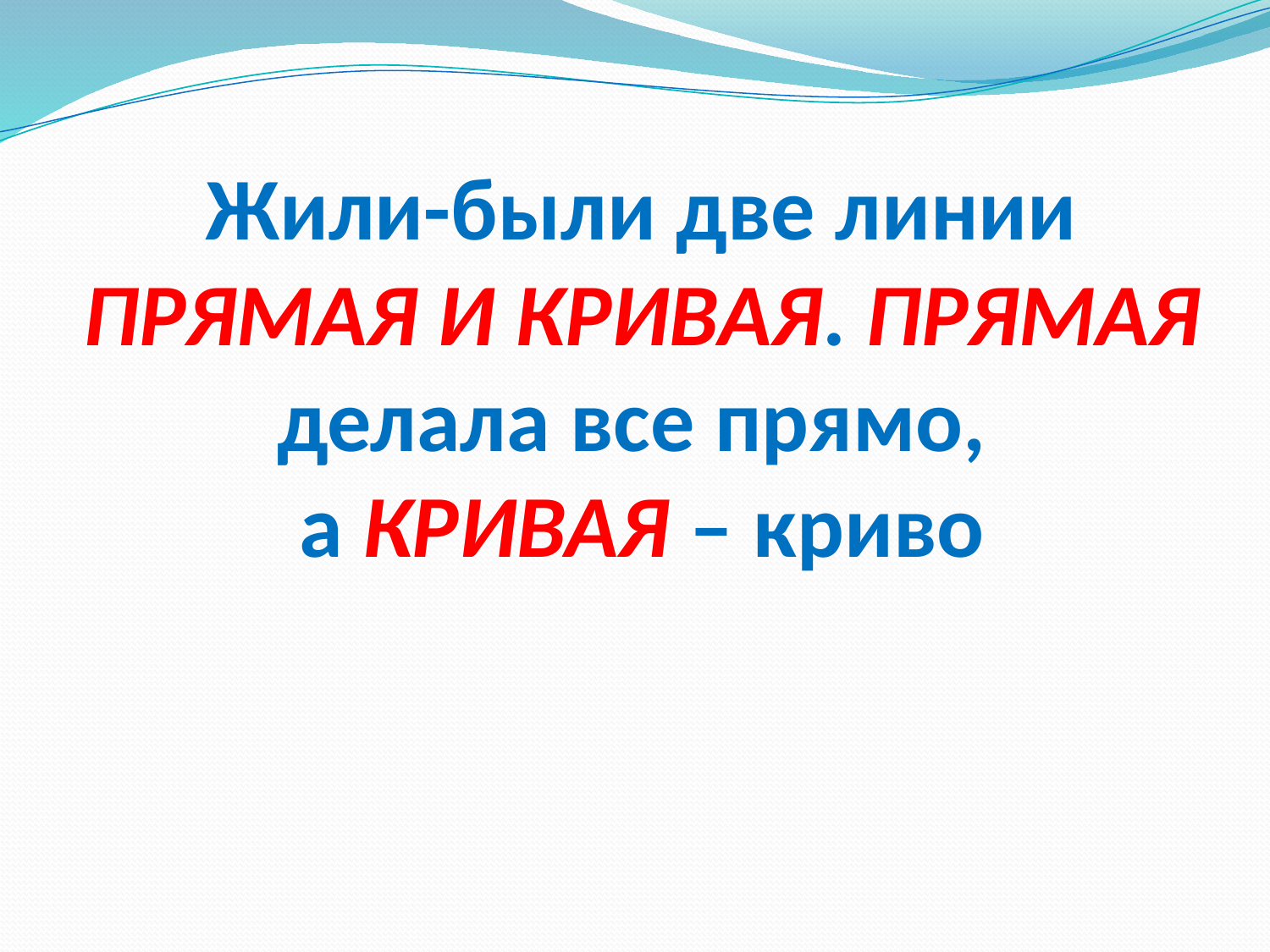

# Жили-были две линии ПРЯМАЯ И КРИВАЯ. ПРЯМАЯ делала все прямо, а КРИВАЯ – криво